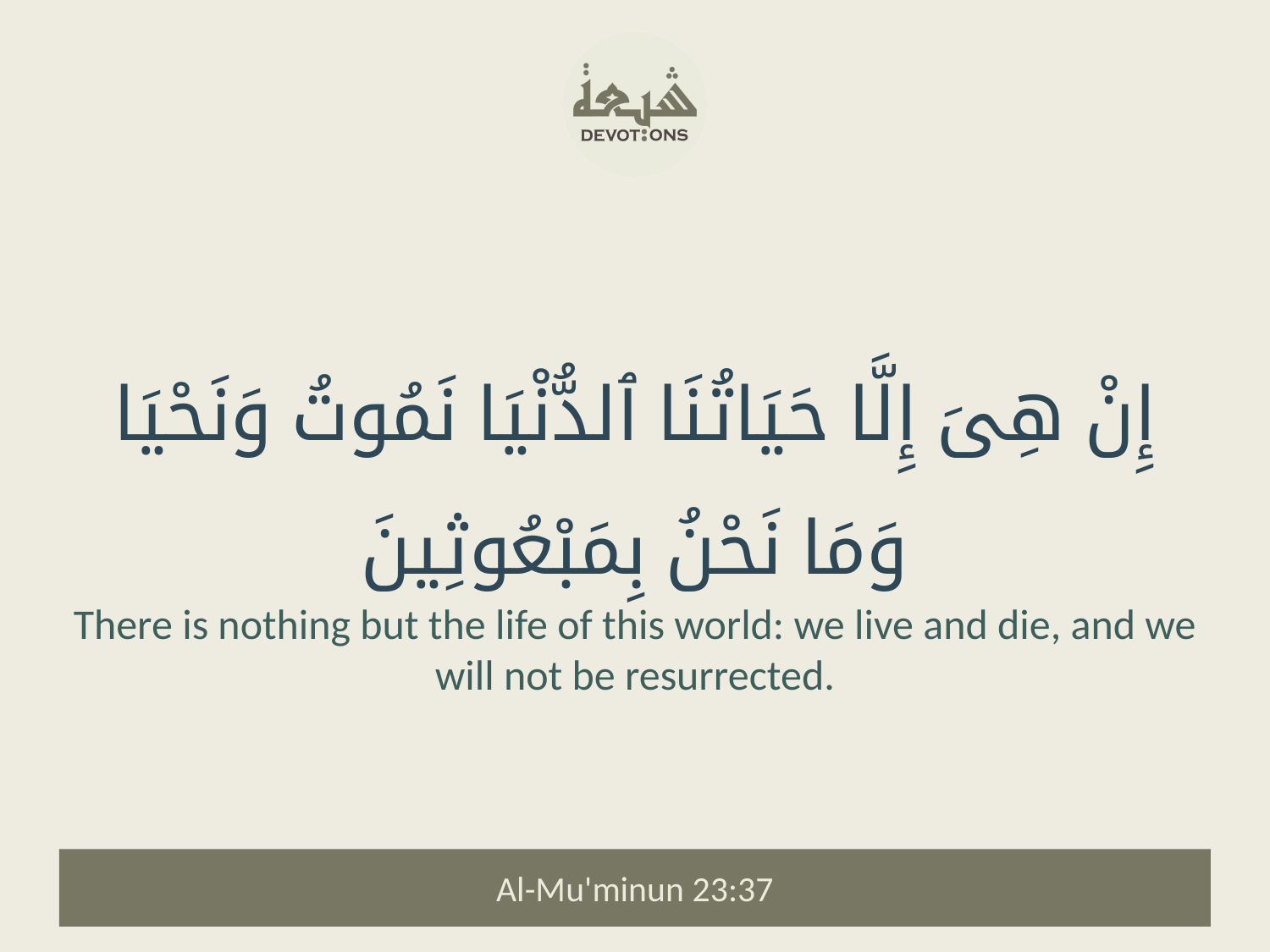

إِنْ هِىَ إِلَّا حَيَاتُنَا ٱلدُّنْيَا نَمُوتُ وَنَحْيَا وَمَا نَحْنُ بِمَبْعُوثِينَ
There is nothing but the life of this world: we live and die, and we will not be resurrected.
Al-Mu'minun 23:37